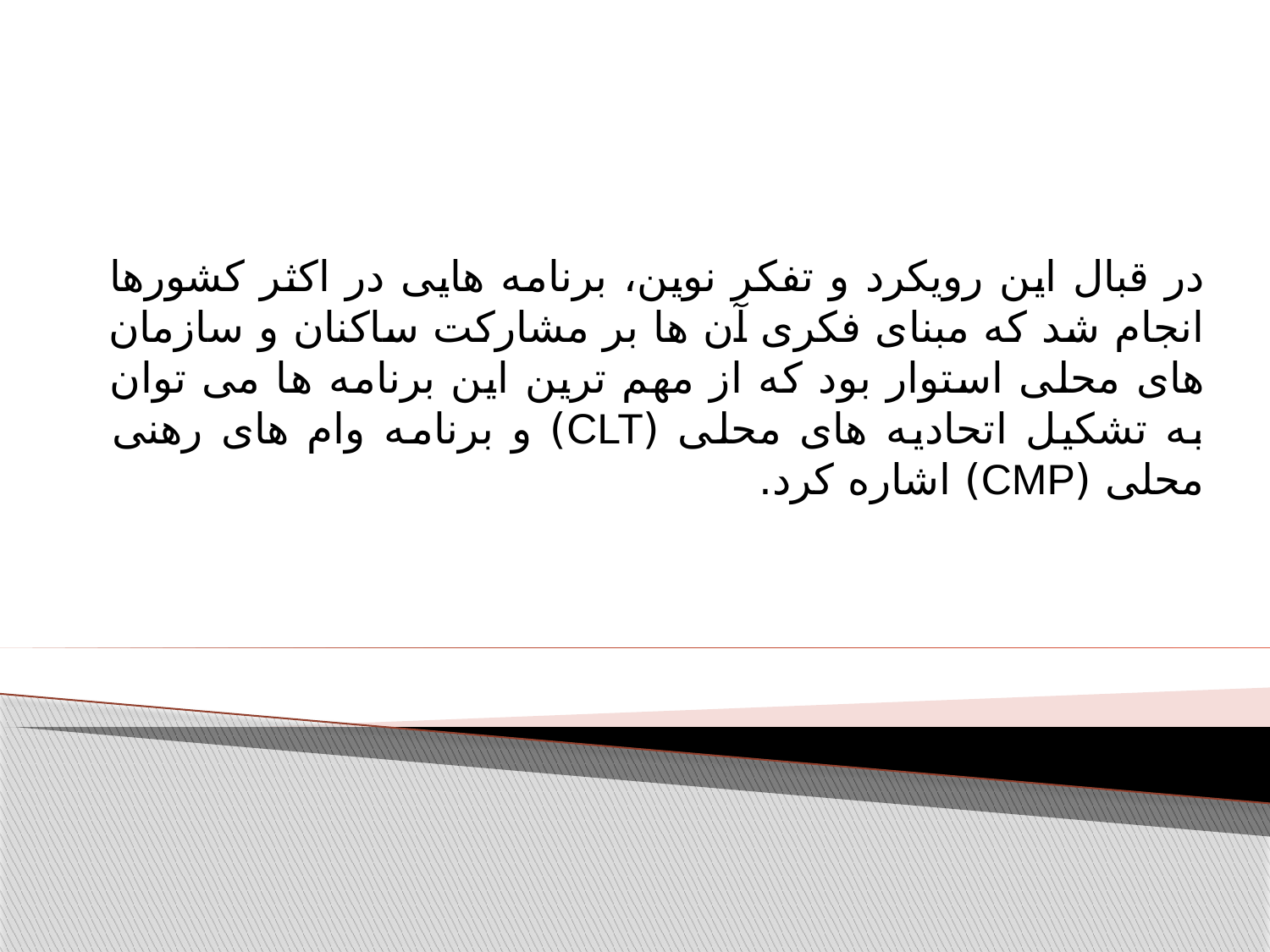

در قبال این رویکرد و تفکر نوین، برنامه هایی در اکثر کشورها انجام شد که مبنای فکری آن ها بر مشارکت ساکنان و سازمان های محلی استوار بود که از مهم ترین این برنامه ها می توان به تشکیل اتحادیه های محلی (CLT) و برنامه وام های رهنی محلی (CMP) اشاره کرد.